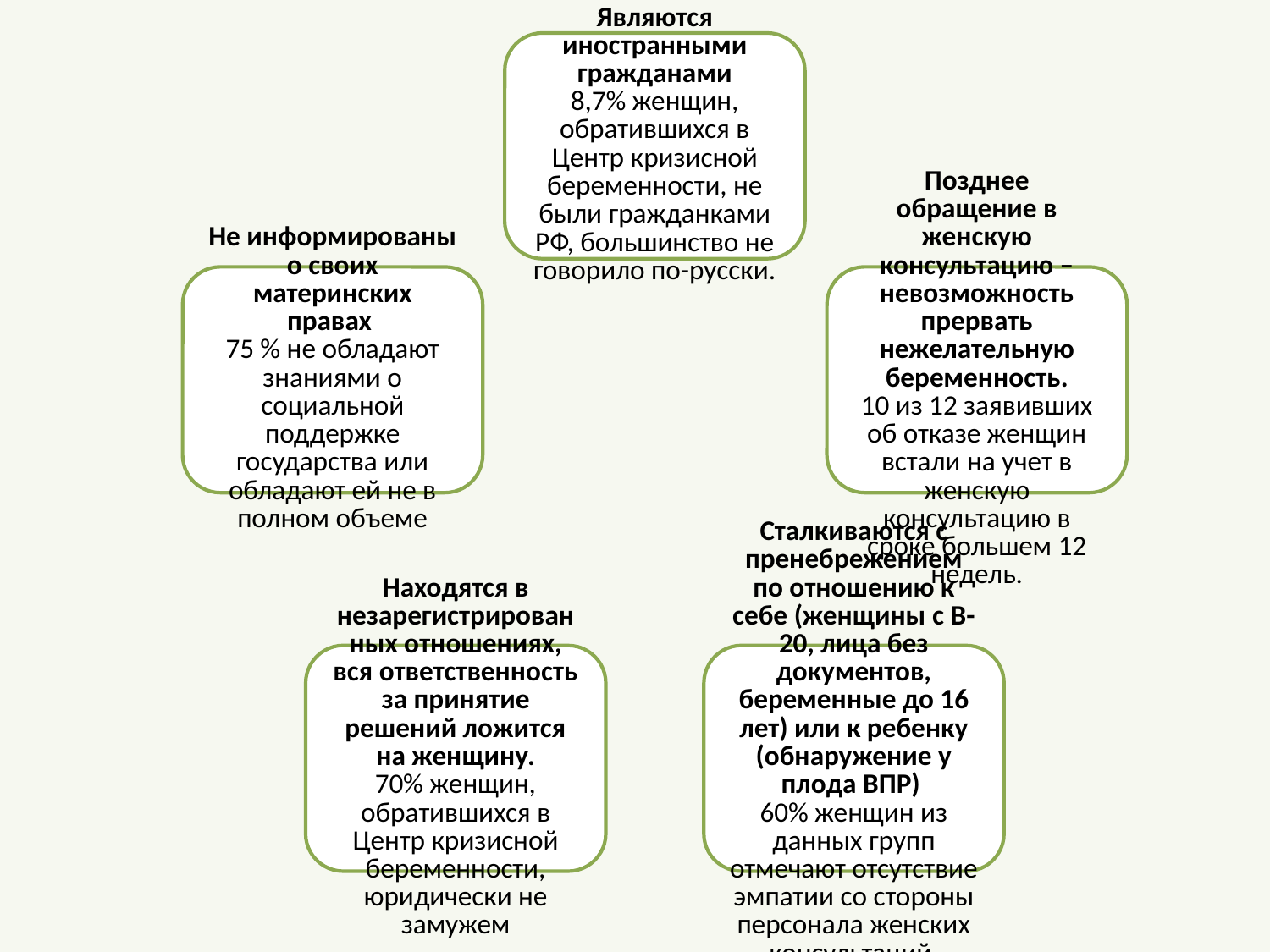

Являются иностранными гражданами
8,7% женщин, обратившихся в Центр кризисной беременности, не были гражданками РФ, большинство не говорило по-русски.
Находятся в незарегистрированных отношениях, вся ответственность за принятие решений ложится на женщину.
70% женщин, обратившихся в Центр кризисной беременности, юридически не замужем
Не информированы о своих материнских правах
75 % не обладают знаниями о социальной поддержке государства или обладают ей не в полном объеме